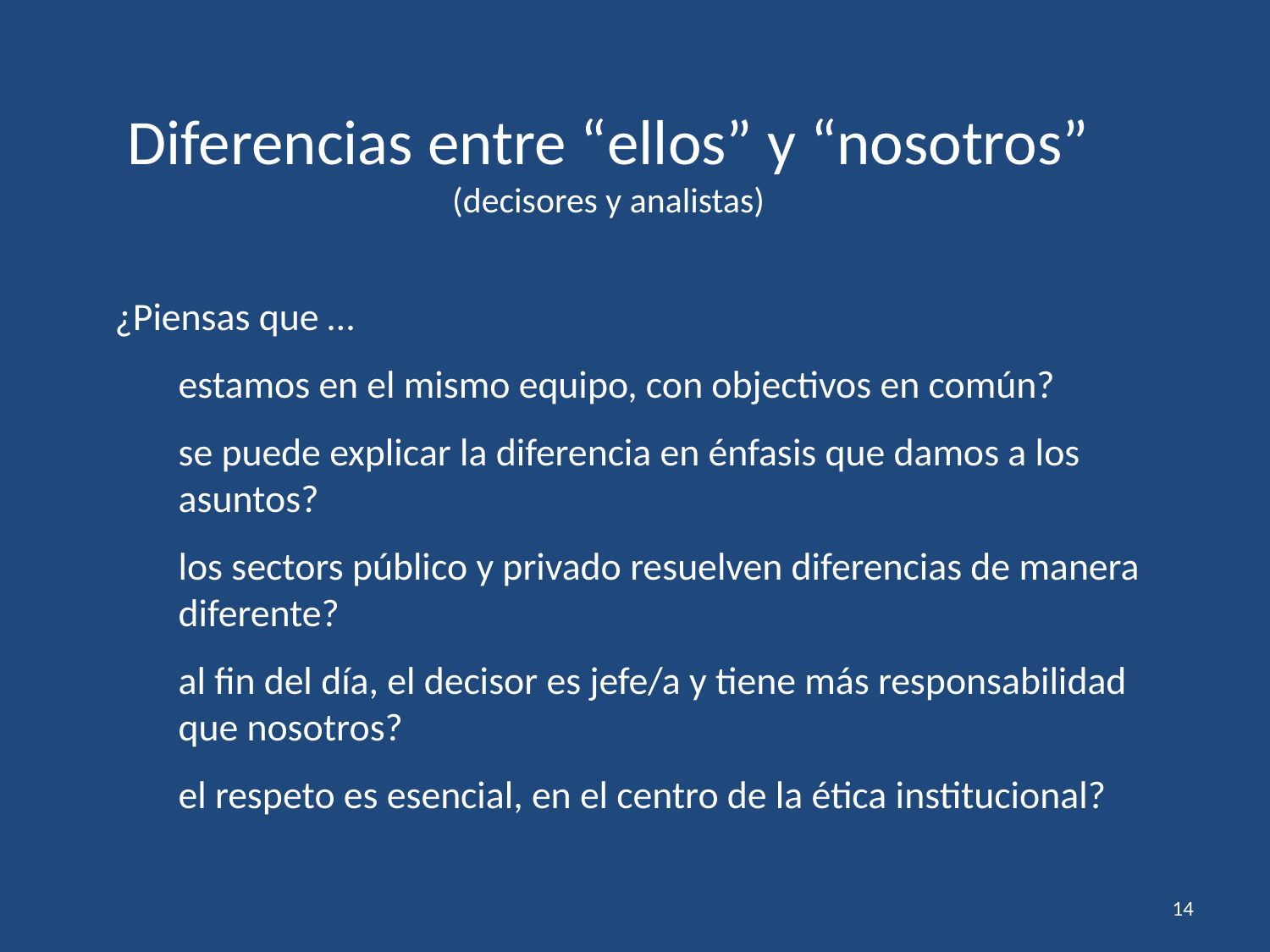

Diferencias entre “ellos” y “nosotros”
(decisores y analistas)
¿Piensas que …
estamos en el mismo equipo, con objectivos en común?
se puede explicar la diferencia en énfasis que damos a los asuntos?
los sectors público y privado resuelven diferencias de manera diferente?
al fin del día, el decisor es jefe/a y tiene más responsabilidad que nosotros?
el respeto es esencial, en el centro de la ética institucional?
14